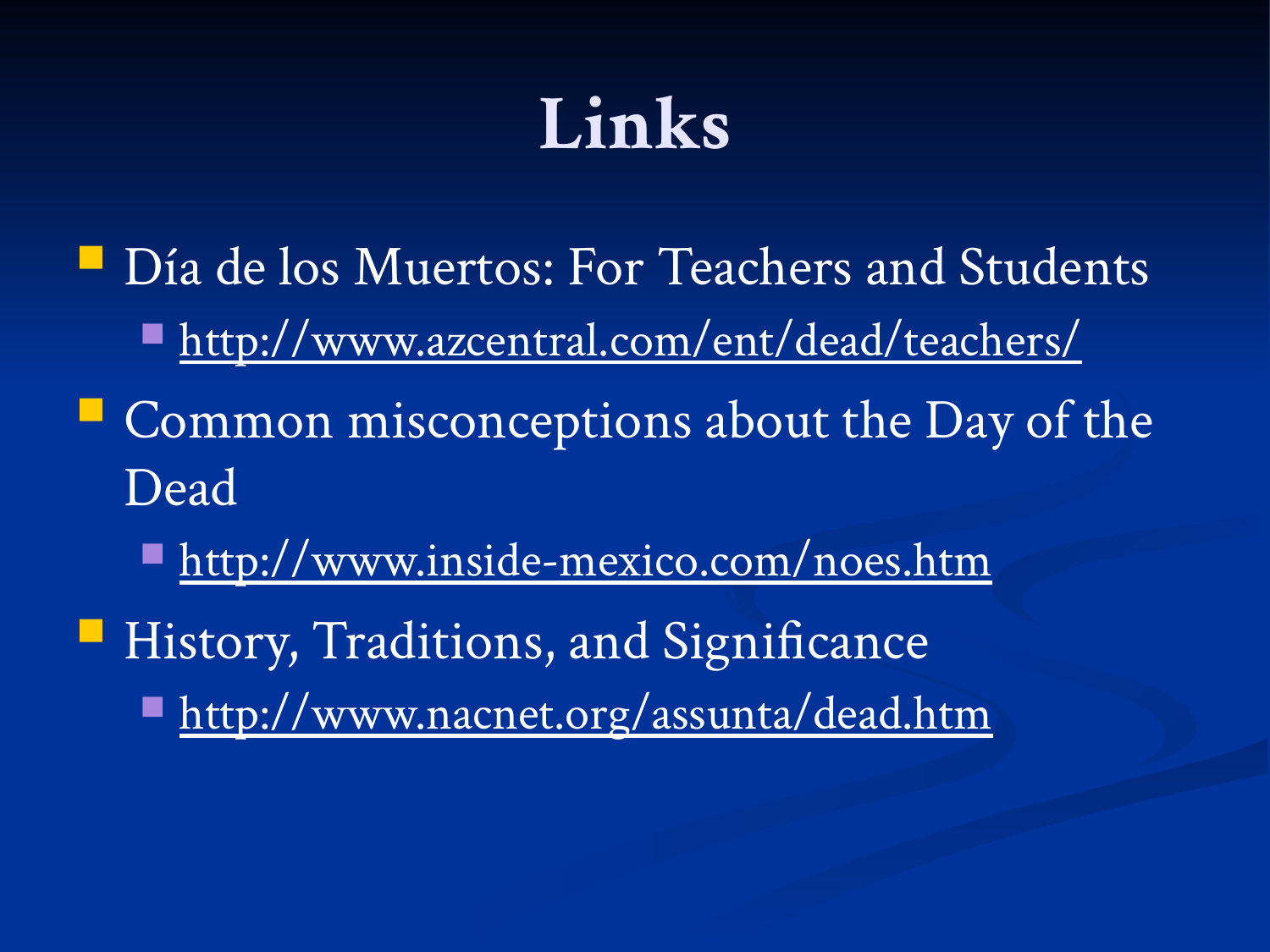

# Links
Día de los Muertos: For Teachers and Students
http://www.azcentral.com/ent/dead/teachers/
Common misconceptions about the Day of the Dead
http://www.inside-mexico.com/noes.htm
History, Traditions, and Significance
http://www.nacnet.org/assunta/dead.htm